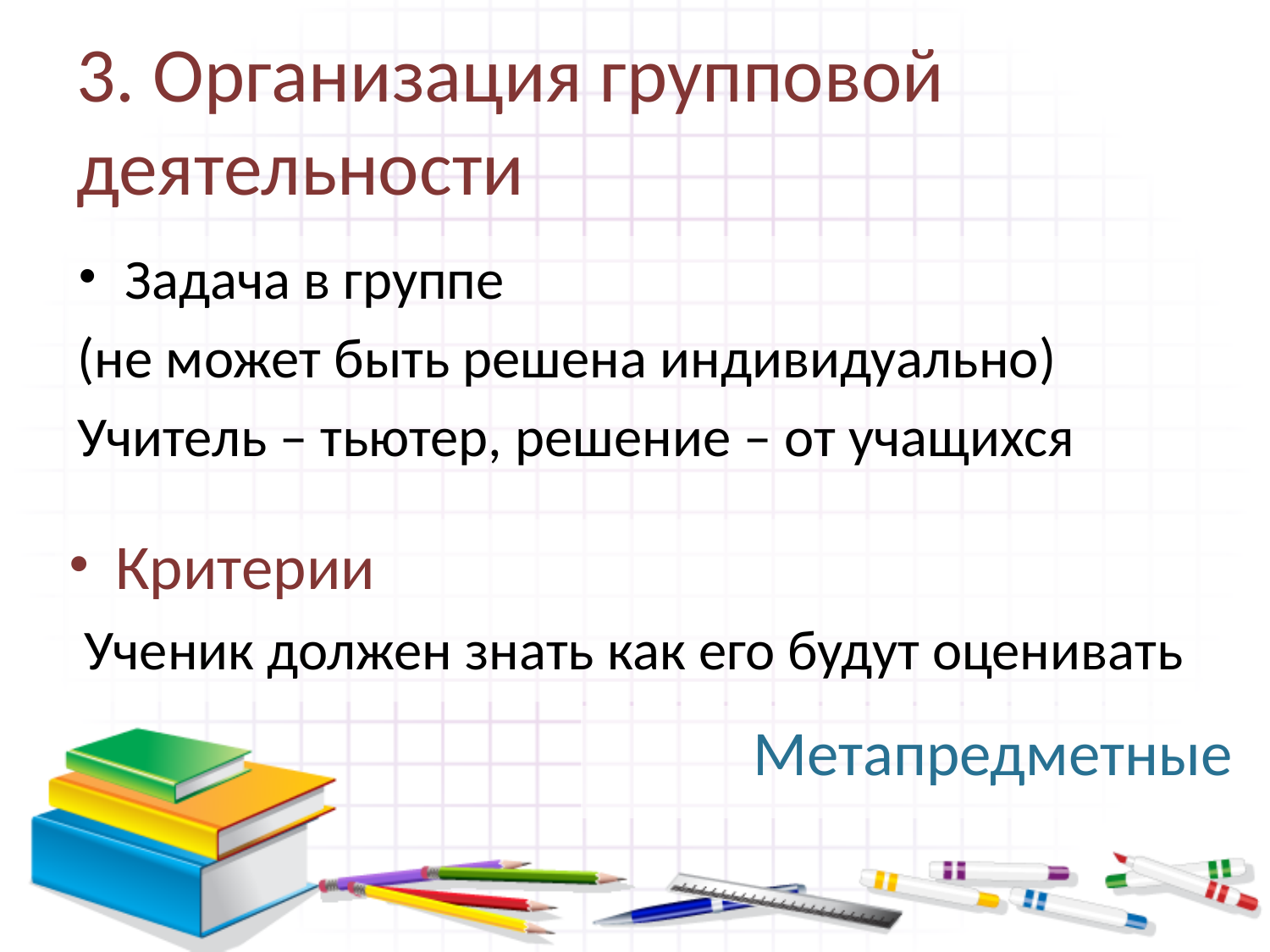

# 3. Организация групповой деятельности
Задача в группе
(не может быть решена индивидуально)
Учитель – тьютер, решение – от учащихся

Критерии
Ученик должен знать как его будут оценивать

Метапредметные